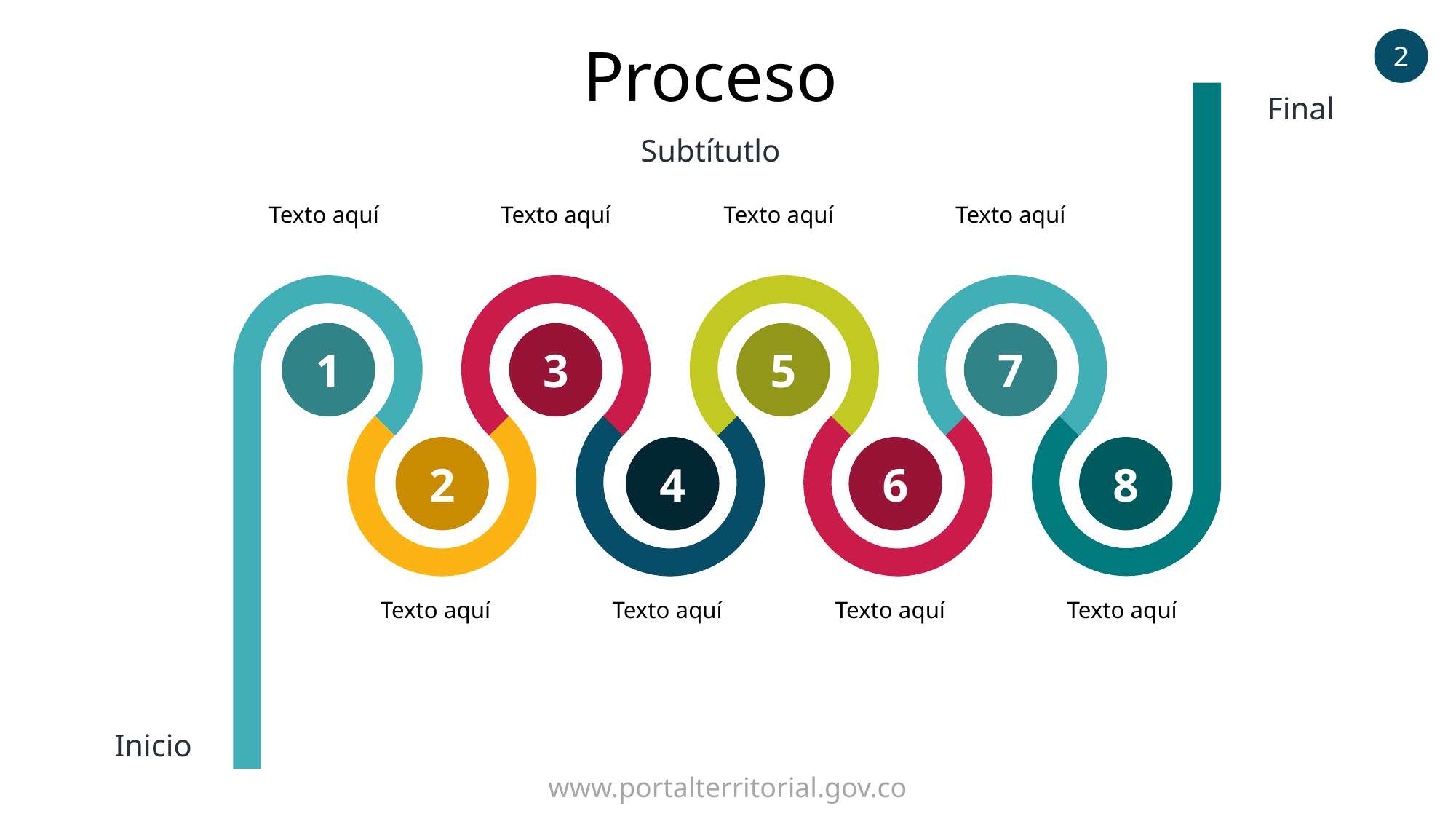

Proceso
2
Final
Subtítutlo
Texto aquí
Texto aquí

Texto aquí
Texto aquí

1
3
5
7

2
4
6
8
Texto aquí
Texto aquí
Texto aquí
Texto aquí

Inicio
www.portalterritorial.gov.co